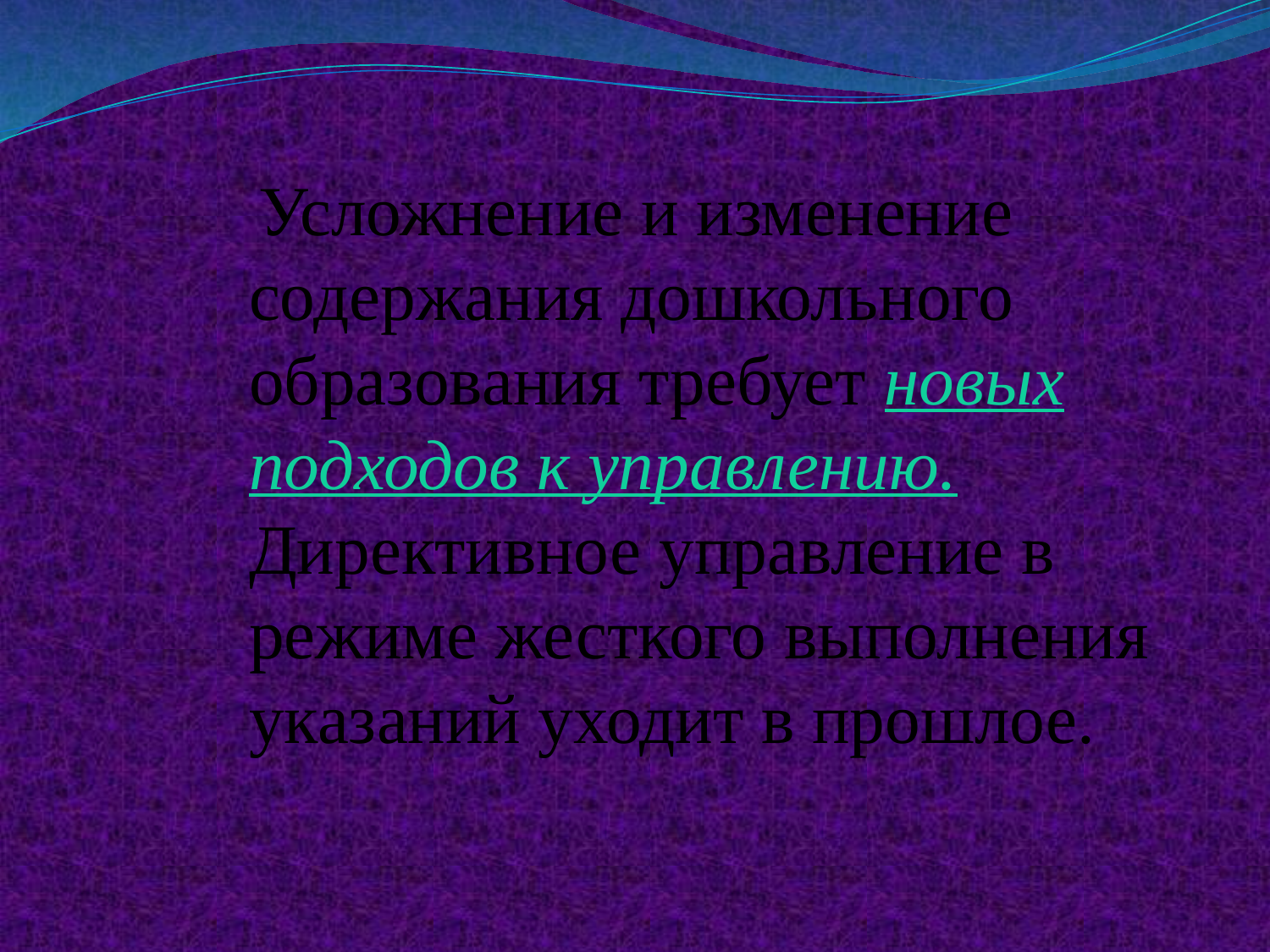

Усложнение и изменение содержания дошкольного образования требует новых подходов к управлению. Директивное управление в режиме жесткого выполнения указаний уходит в прошлое.